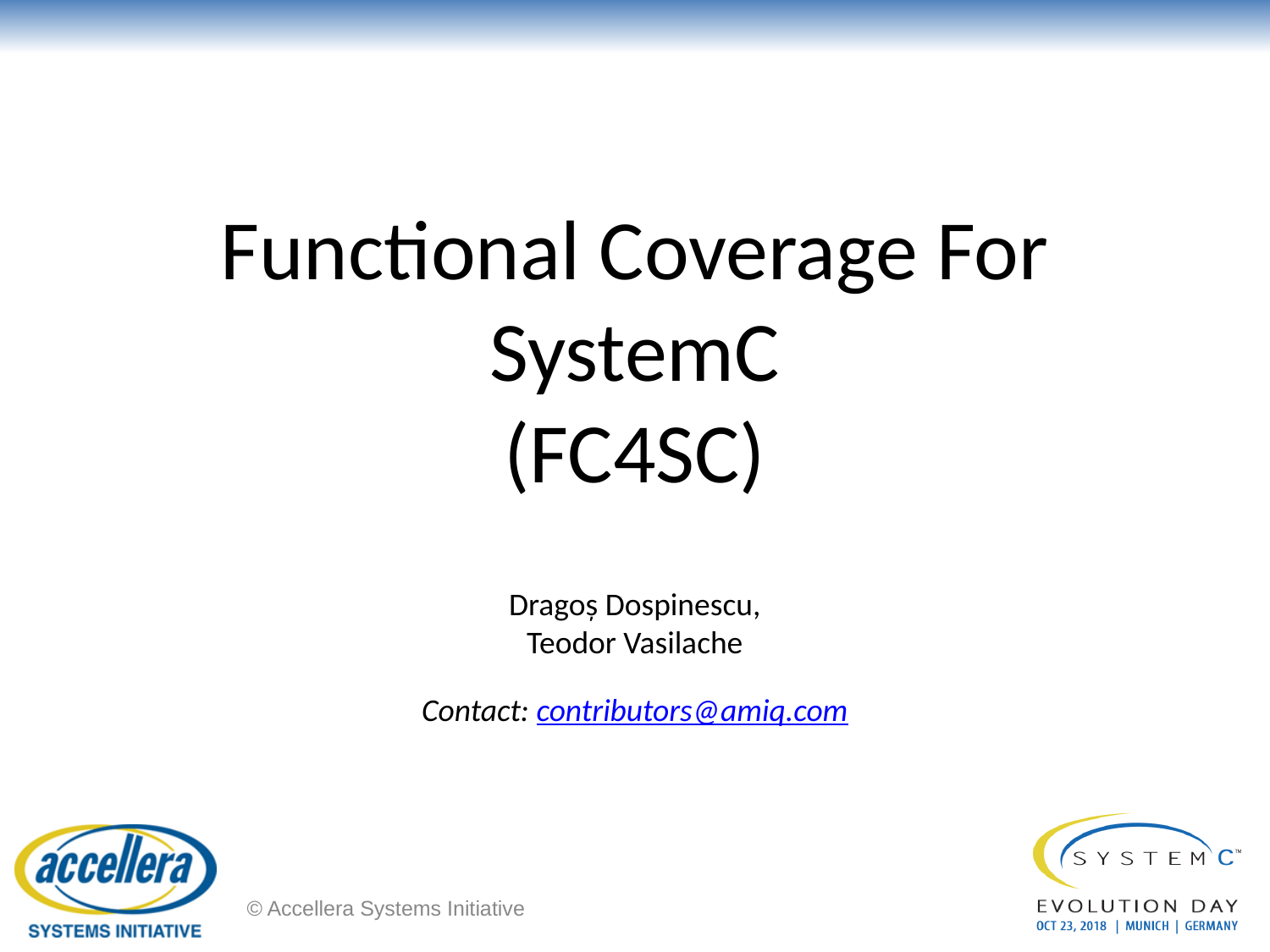

# Functional Coverage For SystemC
(FC4SC)

Dragoș Dospinescu,
Teodor Vasilache

Contact: contributors@amiq.com
© Accellera Systems Initiative